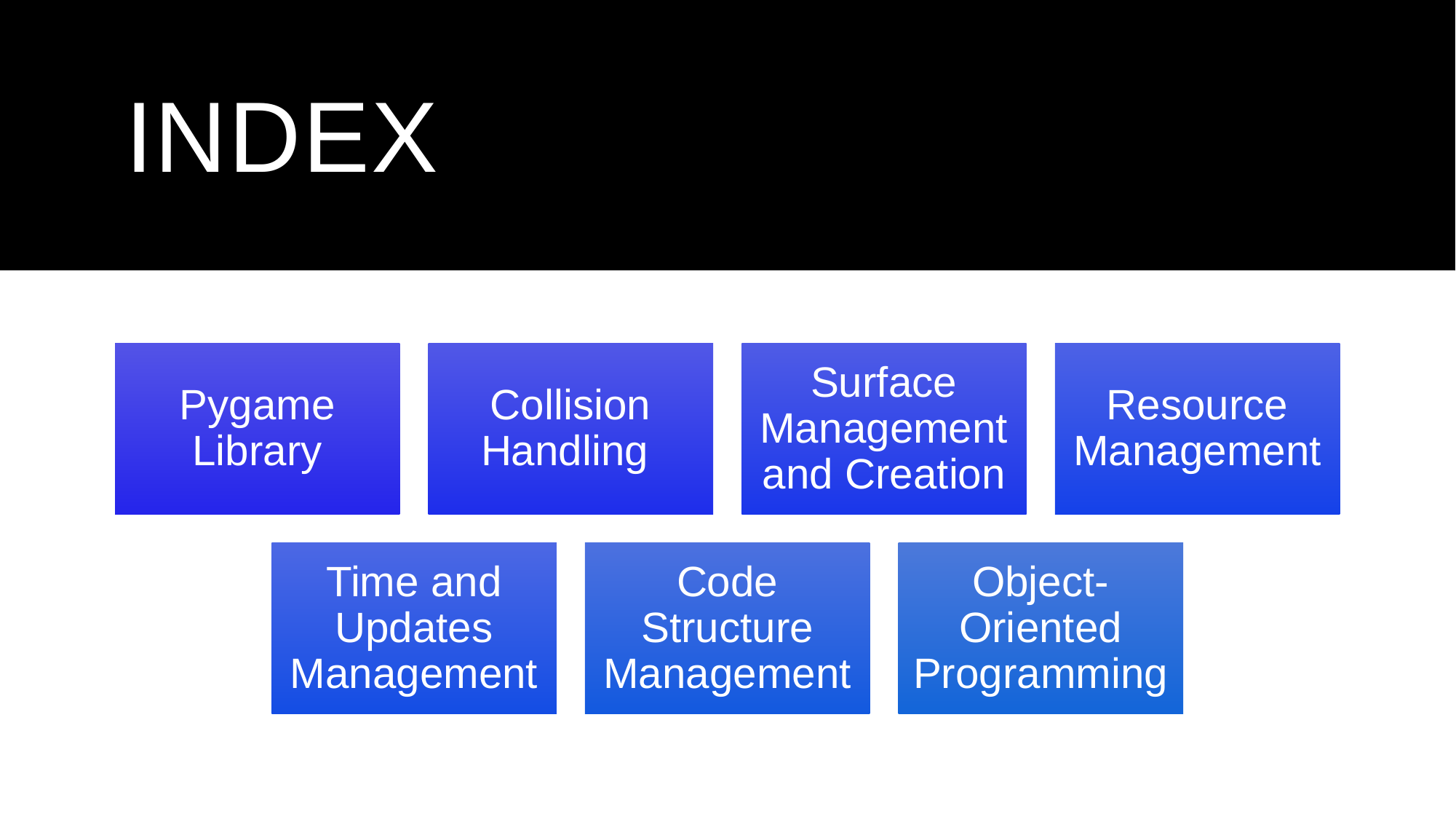

# Index
Pygame Library
Collision Handling
Surface Management and Creation
Resource Management
Time and Updates Management
Code Structure Management
Object-Oriented Programming